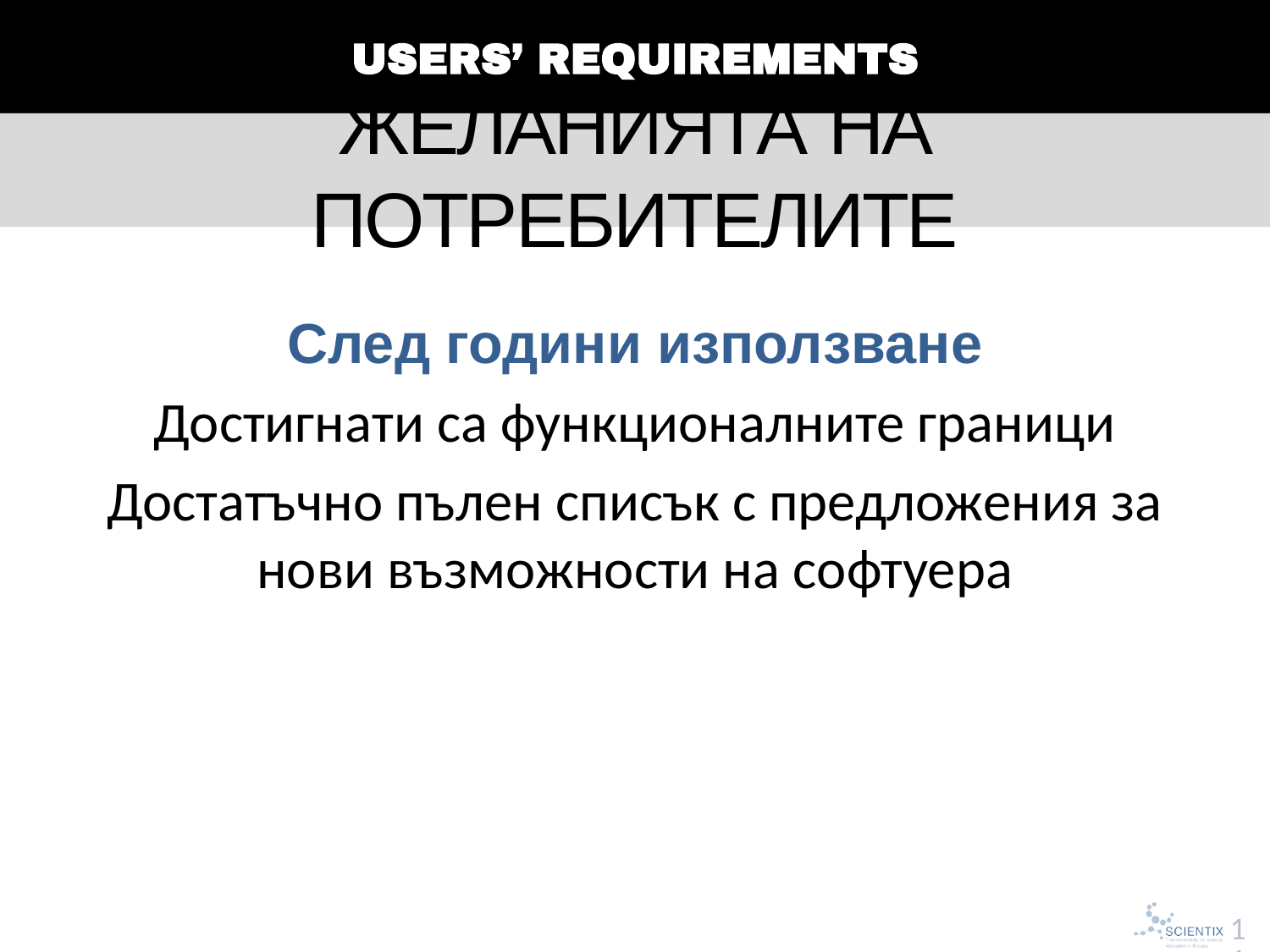

Users’ requirements
# Желанията на потребителите
След години използване
Достигнати са функционалните граници
Достатъчно пълен списък с предложения за нови възможности на софтуера
11